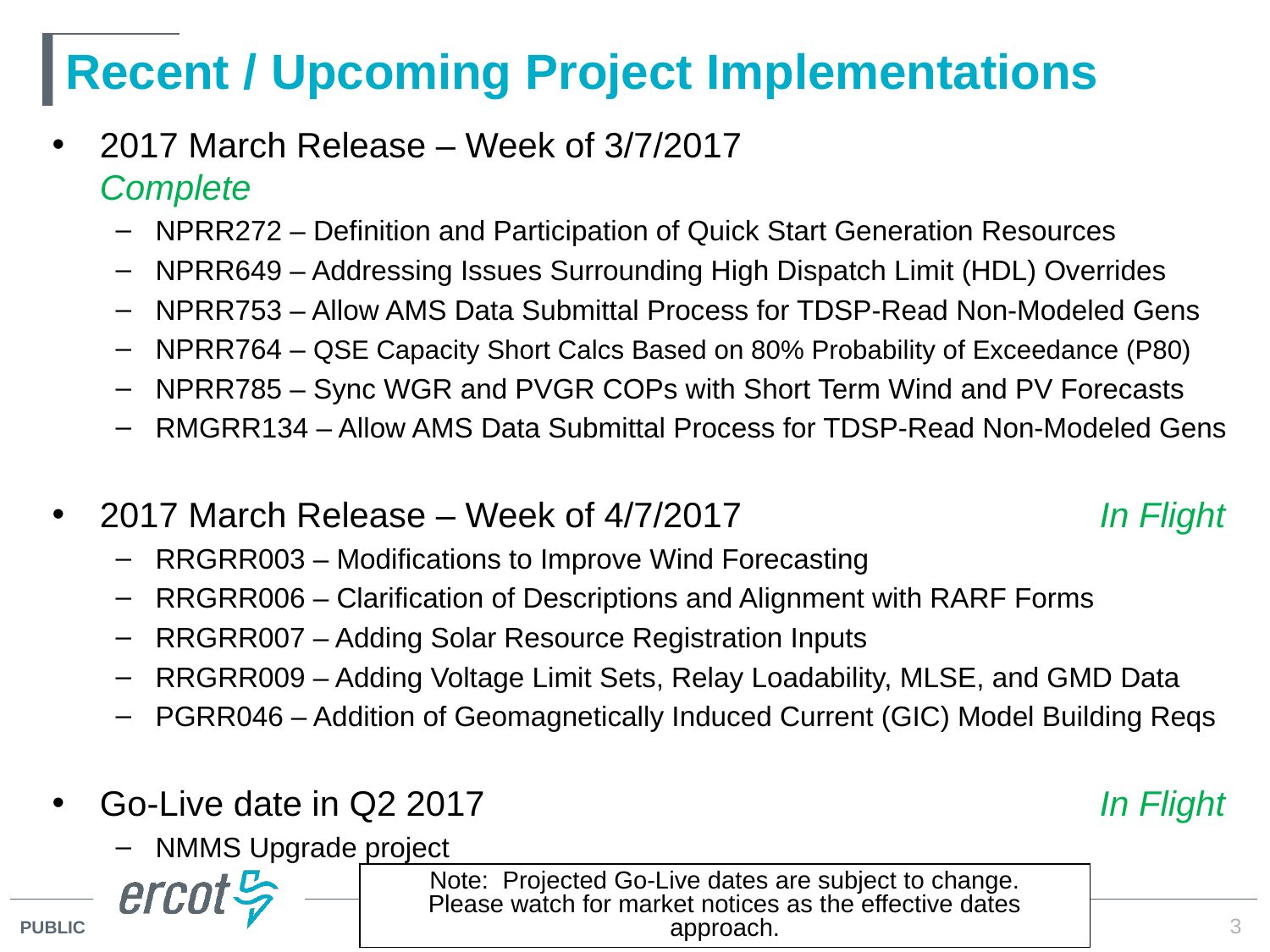

# Recent / Upcoming Project Implementations
2017 March Release – Week of 3/7/2017	Complete
NPRR272 – Definition and Participation of Quick Start Generation Resources
NPRR649 – Addressing Issues Surrounding High Dispatch Limit (HDL) Overrides
NPRR753 – Allow AMS Data Submittal Process for TDSP-Read Non-Modeled Gens
NPRR764 – QSE Capacity Short Calcs Based on 80% Probability of Exceedance (P80)
NPRR785 – Sync WGR and PVGR COPs with Short Term Wind and PV Forecasts
RMGRR134 – Allow AMS Data Submittal Process for TDSP-Read Non-Modeled Gens

2017 March Release – Week of 4/7/2017	In Flight
RRGRR003 – Modifications to Improve Wind Forecasting
RRGRR006 – Clarification of Descriptions and Alignment with RARF Forms
RRGRR007 – Adding Solar Resource Registration Inputs
RRGRR009 – Adding Voltage Limit Sets, Relay Loadability, MLSE, and GMD Data
PGRR046 – Addition of Geomagnetically Induced Current (GIC) Model Building Reqs

Go-Live date in Q2 2017	In Flight
NMMS Upgrade project

Note:  Projected Go-Live dates are subject to change.
Please watch for market notices as the effective dates approach.
3